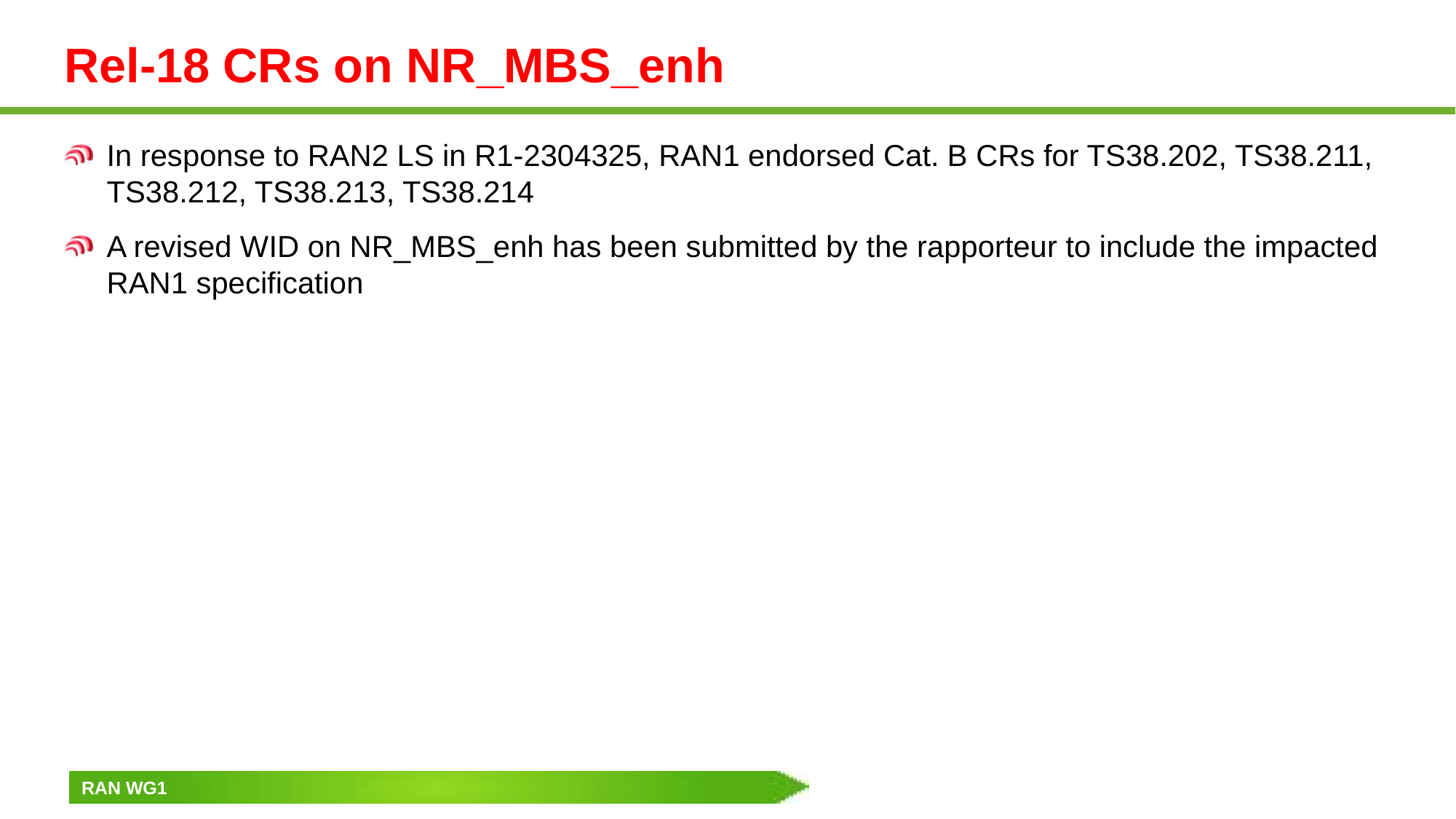

# Rel-18 CRs on NR_MBS_enh
In response to RAN2 LS in R1-2304325, RAN1 endorsed Cat. B CRs for TS38.202, TS38.211, TS38.212, TS38.213, TS38.214
A revised WID on NR_MBS_enh has been submitted by the rapporteur to include the impacted RAN1 specification